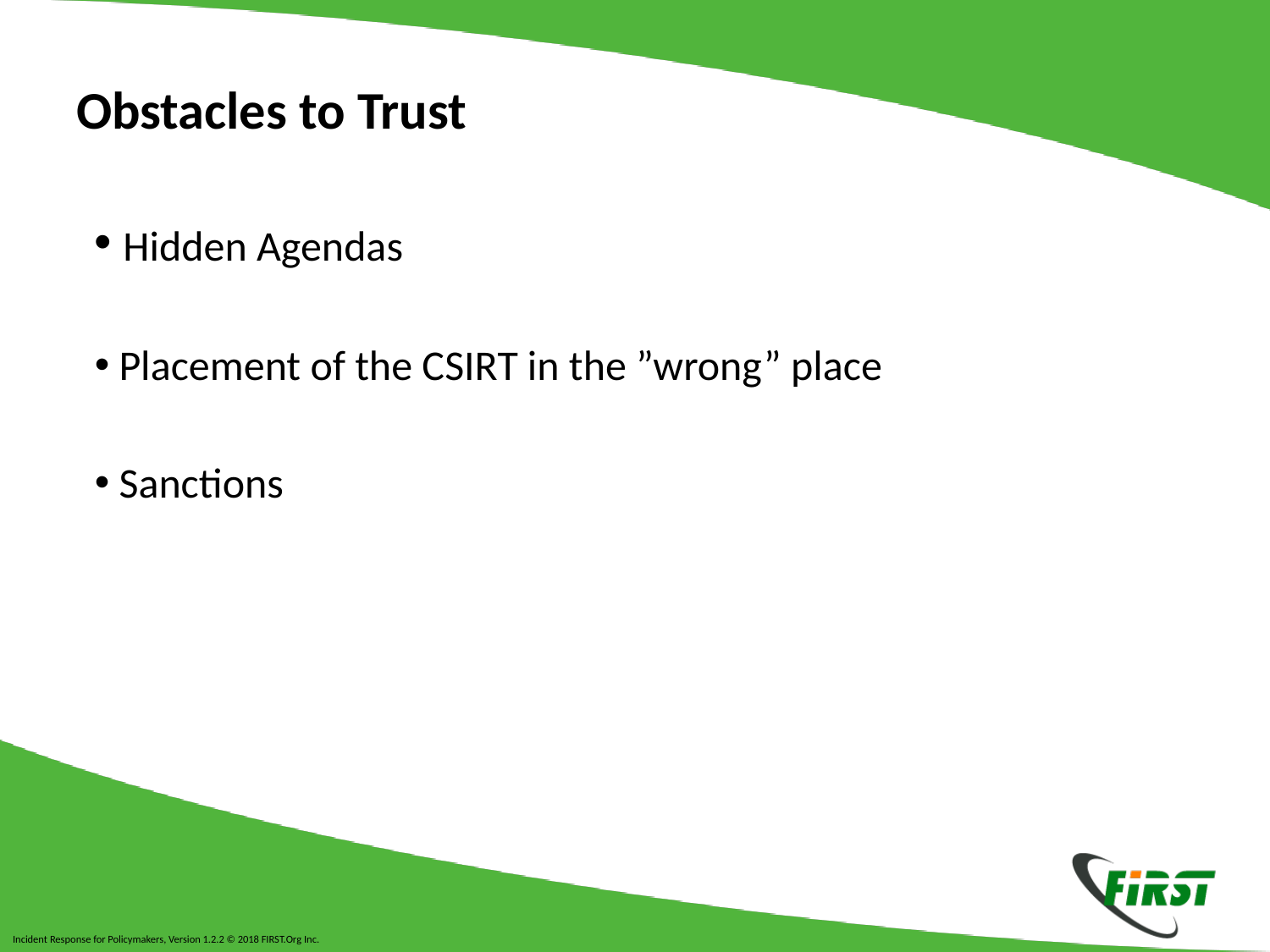

# Obstacles to Trust
 Hidden Agendas

 Placement of the CSIRT in the ”wrong” place

 Sanctions